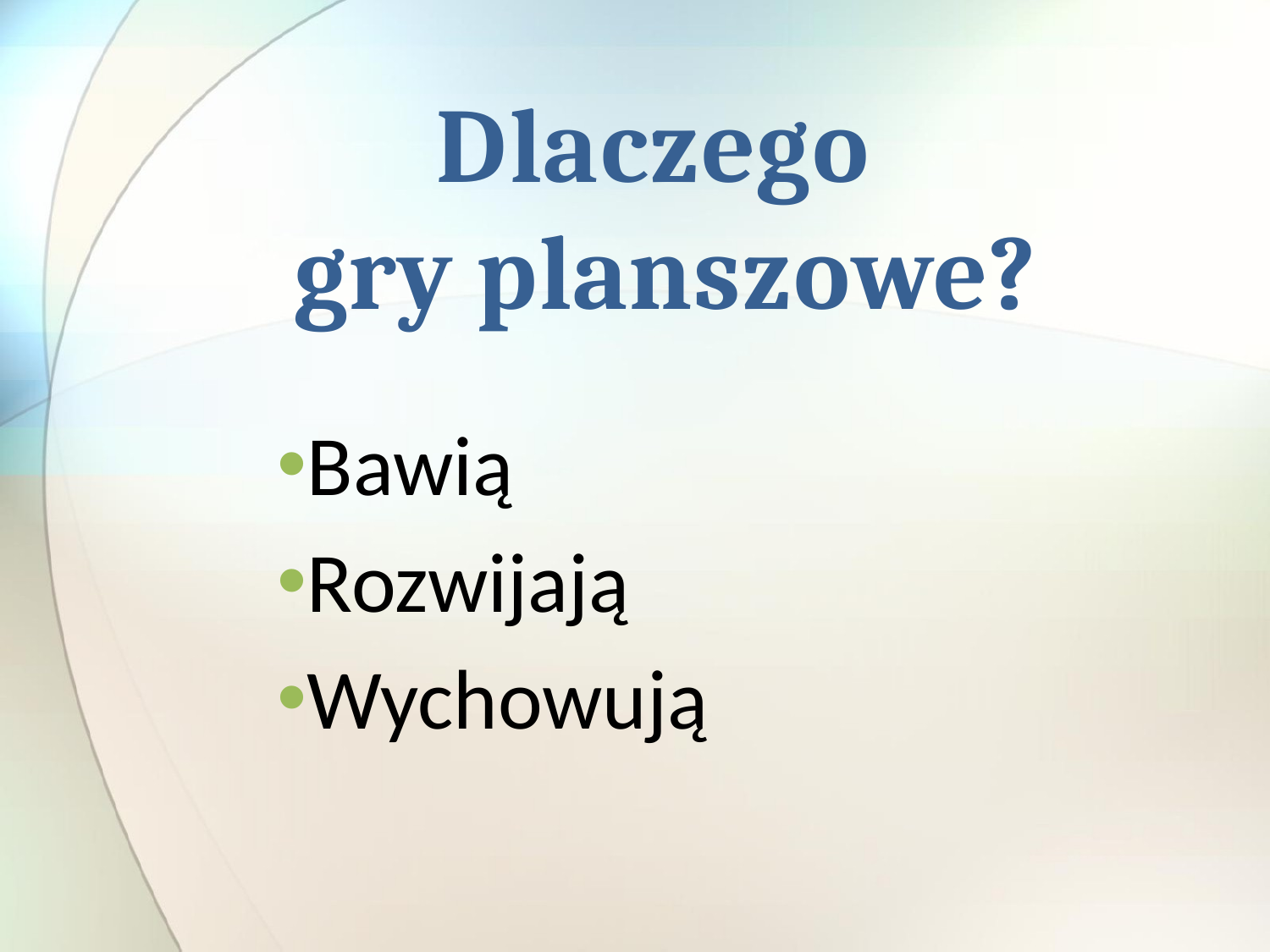

# Dlaczego gry planszowe?
Bawią
Rozwijają
Wychowują